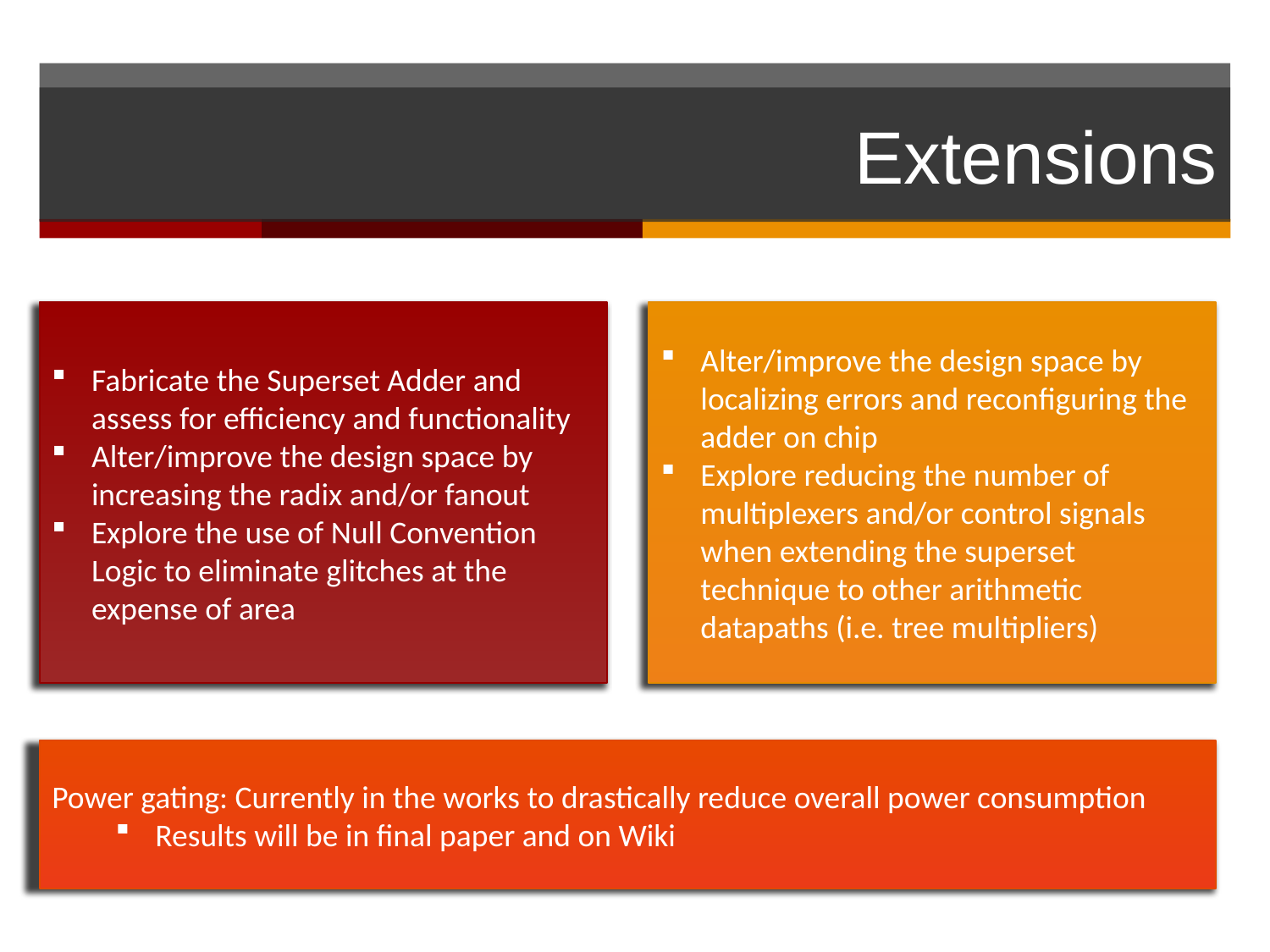

# Extensions
Fabricate the Superset Adder and assess for efficiency and functionality
Alter/improve the design space by increasing the radix and/or fanout
Explore the use of Null Convention Logic to eliminate glitches at the expense of area
Alter/improve the design space by localizing errors and reconfiguring the adder on chip
Explore reducing the number of multiplexers and/or control signals when extending the superset technique to other arithmetic datapaths (i.e. tree multipliers)
Power gating: Currently in the works to drastically reduce overall power consumption
Results will be in final paper and on Wiki